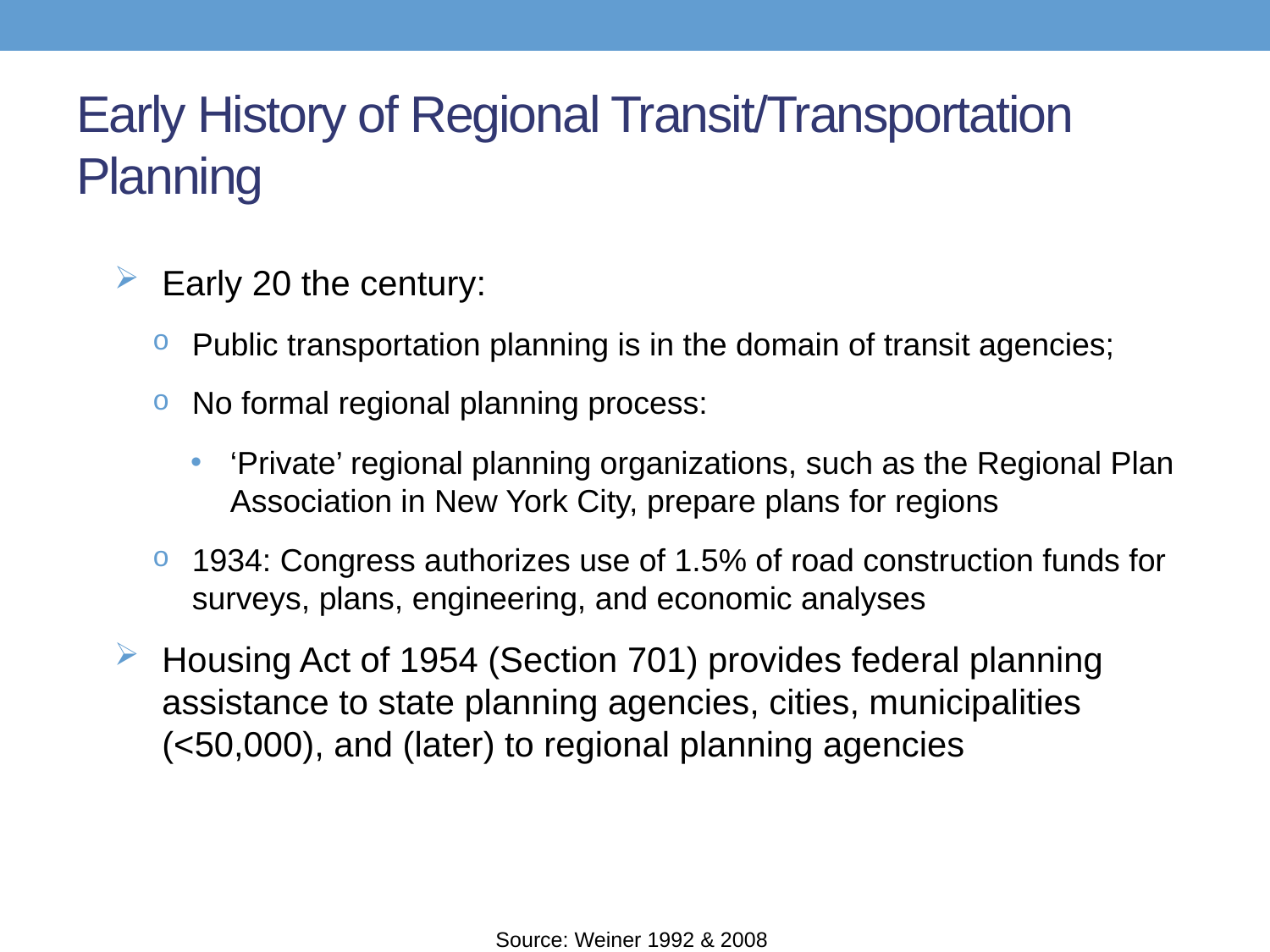

# Early History of Regional Transit/Transportation Planning
Early 20 the century:
Public transportation planning is in the domain of transit agencies;
No formal regional planning process:
‘Private’ regional planning organizations, such as the Regional Plan Association in New York City, prepare plans for regions
1934: Congress authorizes use of 1.5% of road construction funds for surveys, plans, engineering, and economic analyses
Housing Act of 1954 (Section 701) provides federal planning assistance to state planning agencies, cities, municipalities (<50,000), and (later) to regional planning agencies

Source: Weiner 1992 & 2008